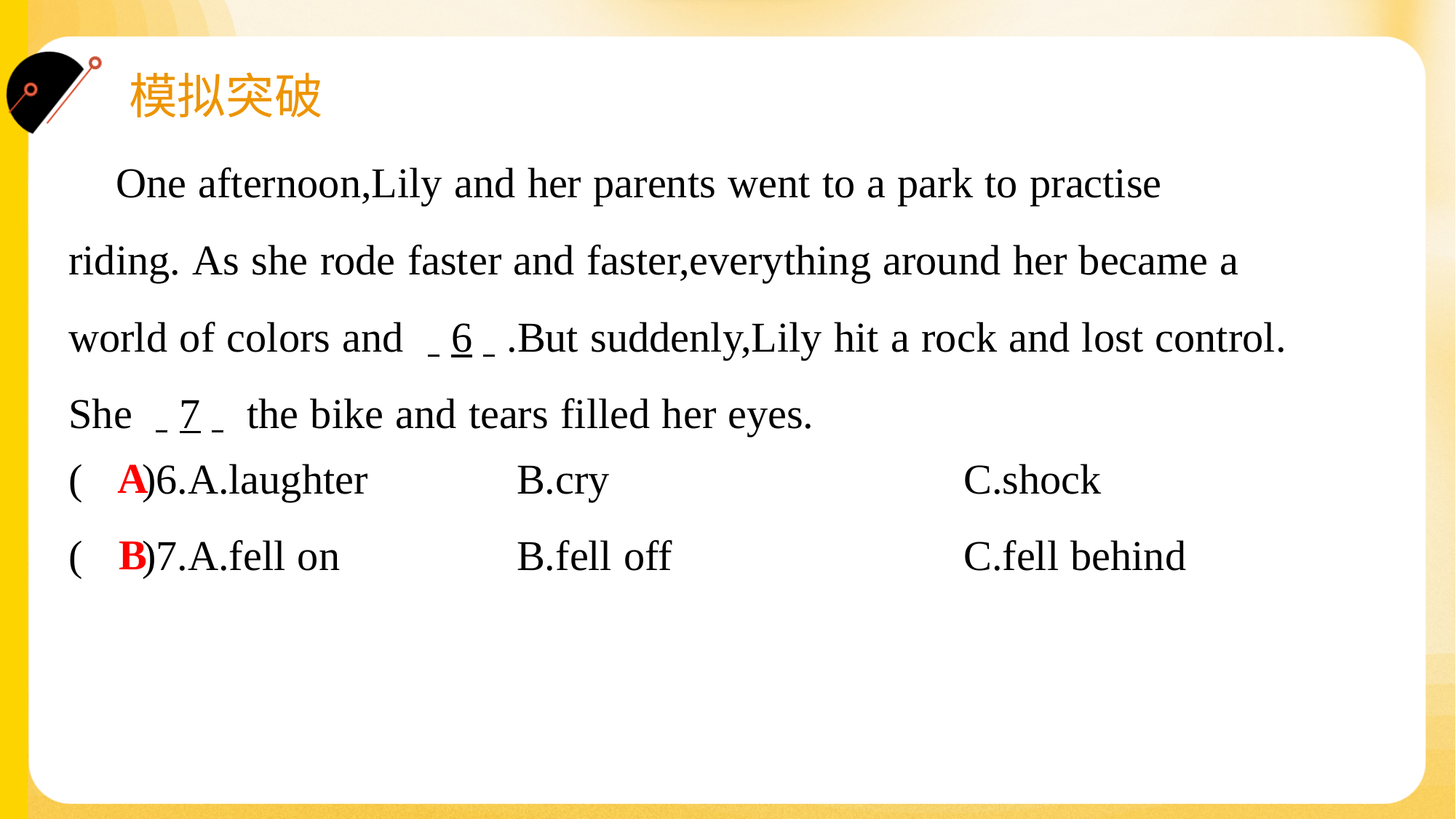

One afternoon,Lily and her parents went to a park to practise
riding. As she rode faster and faster,everything around her became a
world of colors and . .6. ..But suddenly,Lily hit a rock and lost control.
She . .7. . the bike and tears filled her eyes.#4
A
(     )6.A.laughter	B.cry	C.shock
B
(     )7.A.fell on	B.fell off	C.fell behind